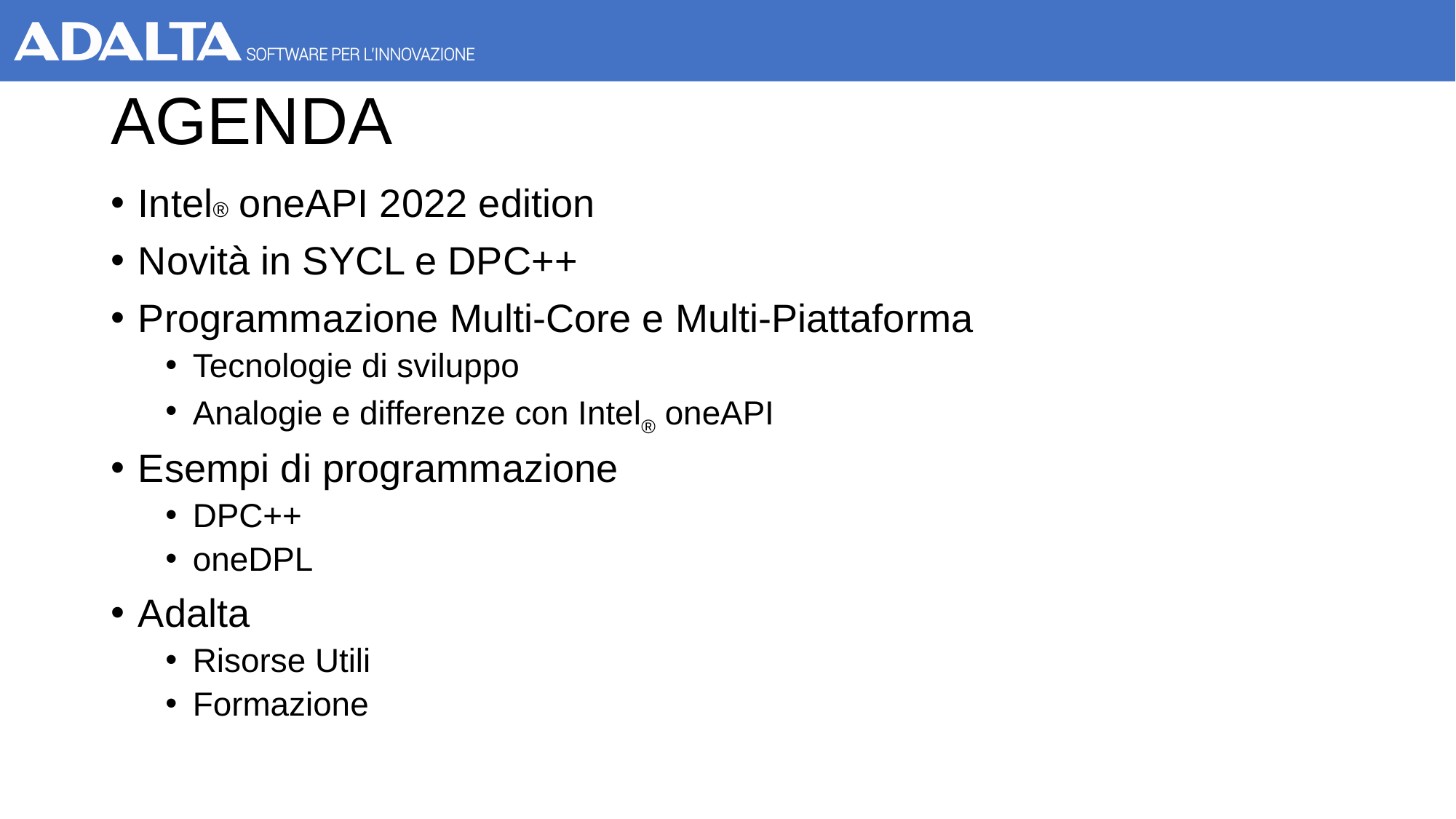

# AGENDA
Intel® oneAPI 2022 edition
Novità in SYCL e DPC++
Programmazione Multi-Core e Multi-Piattaforma
Tecnologie di sviluppo
Analogie e differenze con Intel® oneAPI
Esempi di programmazione
DPC++
oneDPL
Adalta
Risorse Utili
Formazione